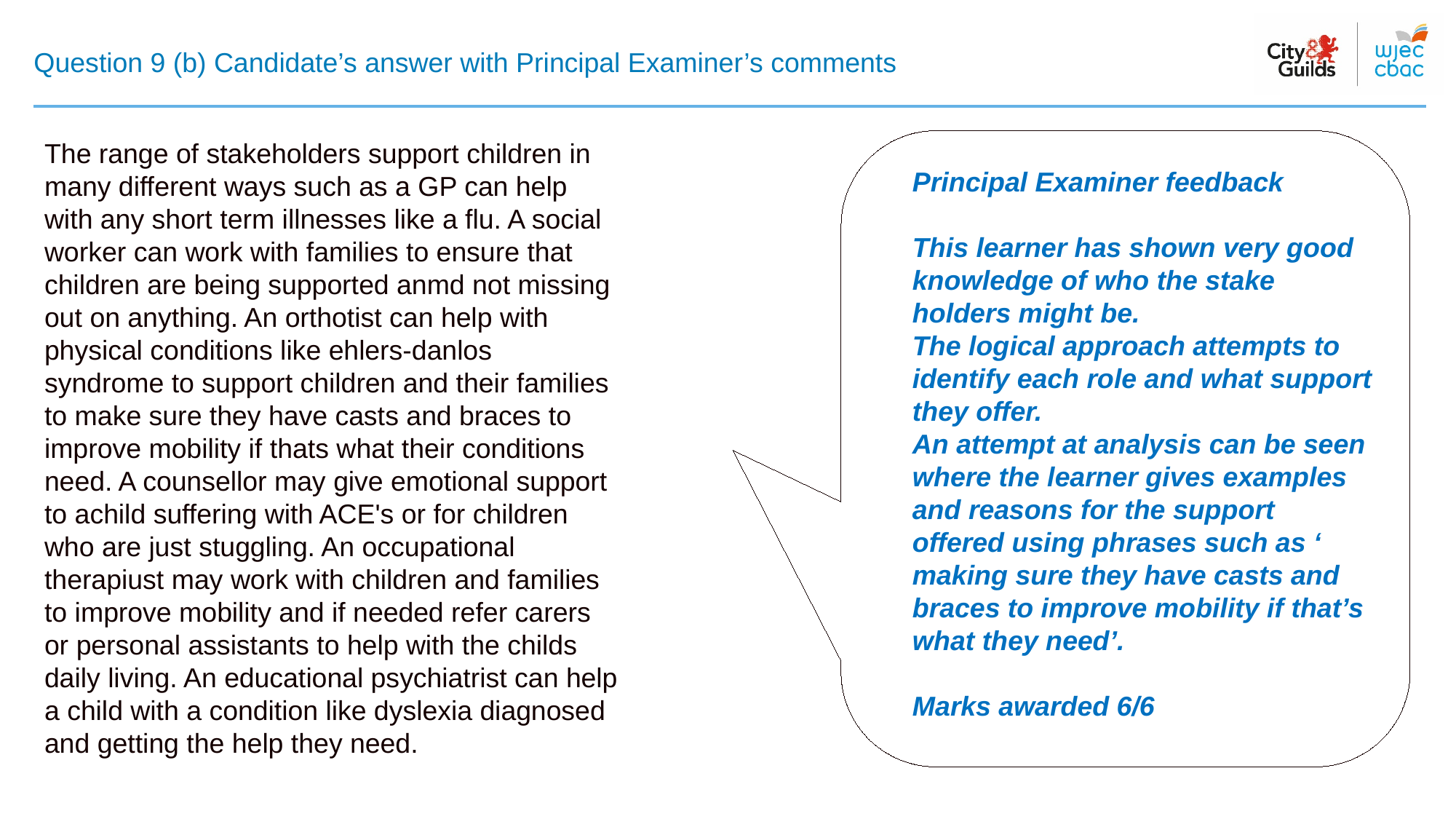

# Question 9 (b) Candidate’s answer with Principal Examiner’s comments
The range of stakeholders support children in many different ways such as a GP can help with any short term illnesses like a flu. A social worker can work with families to ensure that children are being supported anmd not missing out on anything. An orthotist can help with physical conditions like ehlers-danlos syndrome to support children and their families to make sure they have casts and braces to improve mobility if thats what their conditions need. A counsellor may give emotional support to achild suffering with ACE's or for children who are just stuggling. An occupational therapiust may work with children and families to improve mobility and if needed refer carers or personal assistants to help with the childs daily living. An educational psychiatrist can help a child with a condition like dyslexia diagnosed and getting the help they need.

Principal Examiner feedback
This learner has shown very good knowledge of who the stake holders might be.
The logical approach attempts to identify each role and what support they offer.
An attempt at analysis can be seen where the learner gives examples and reasons for the support offered using phrases such as ‘ making sure they have casts and braces to improve mobility if that’s what they need’.

Marks awarded 6/6